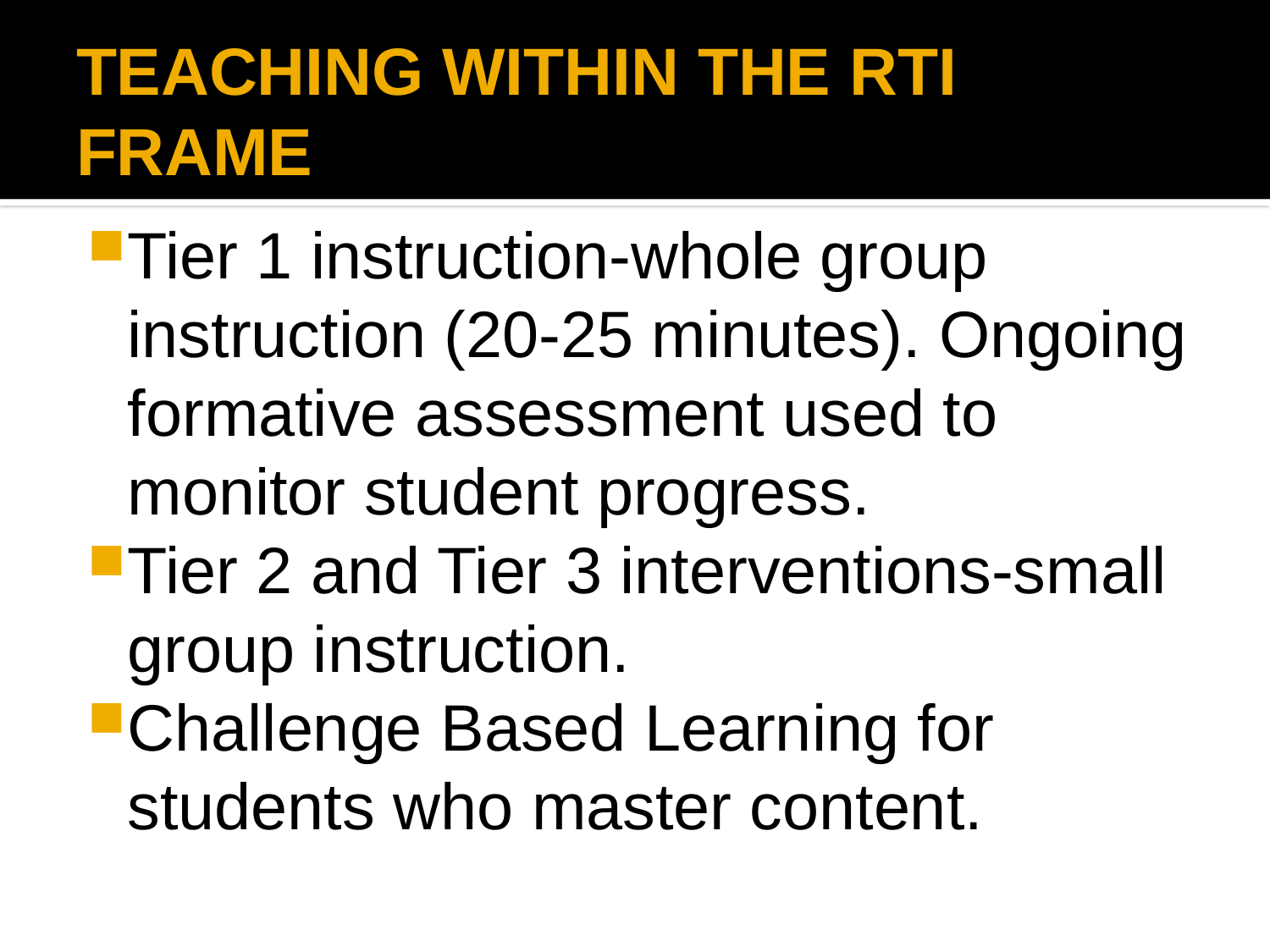

# TEACHING WITHIN THE RTI FRAME
Tier 1 instruction-whole group instruction (20-25 minutes). Ongoing formative assessment used to monitor student progress.
Tier 2 and Tier 3 interventions-small group instruction.
Challenge Based Learning for students who master content.